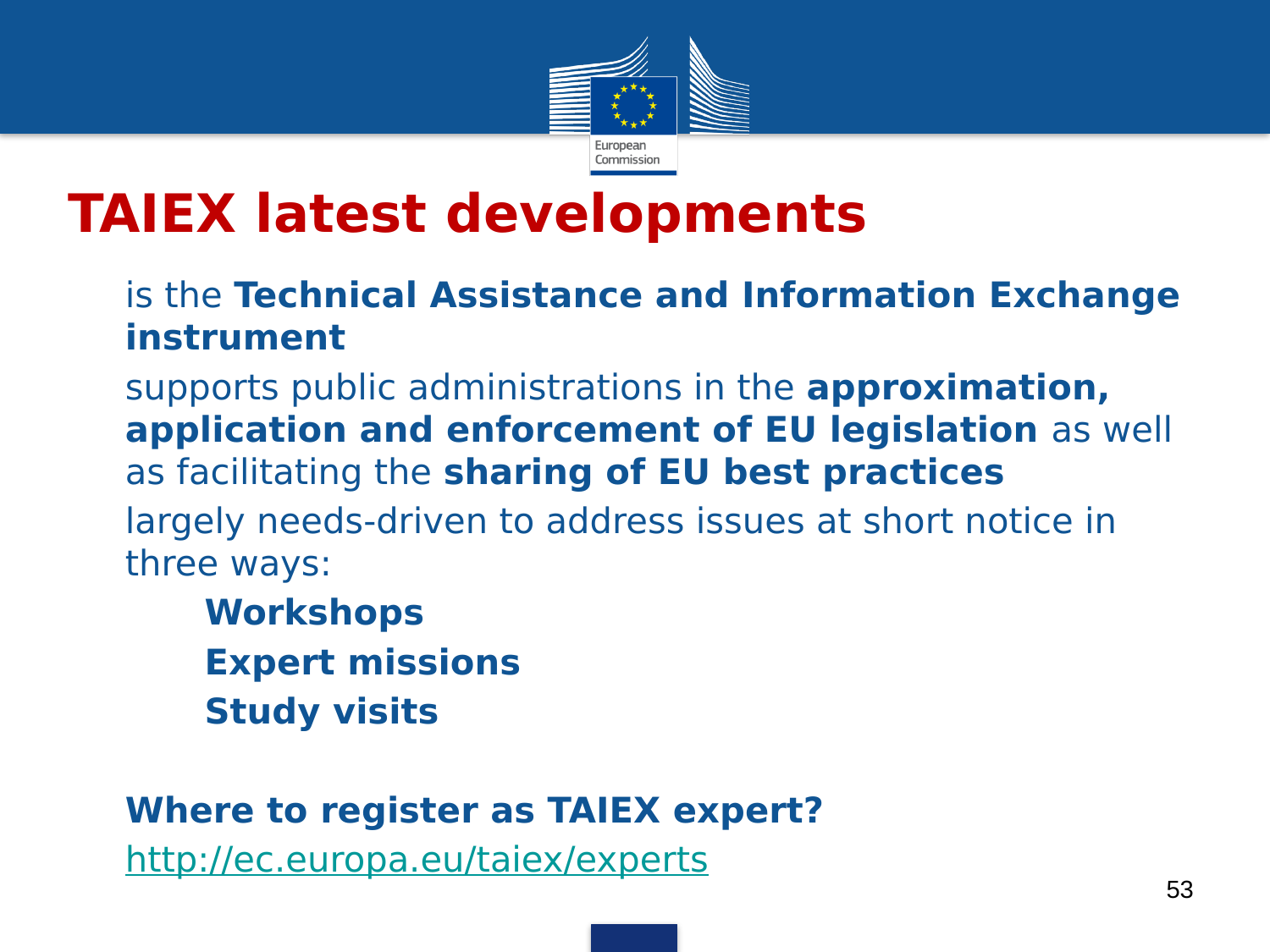

# TAIEX latest developments
is the Technical Assistance and Information Exchange instrument
supports public administrations in the approximation, application and enforcement of EU legislation as well as facilitating the sharing of EU best practices
largely needs-driven to address issues at short notice in three ways:
	Workshops
	Expert missions
	Study visits

Where to register as TAIEX expert?
http://ec.europa.eu/taiex/experts

53